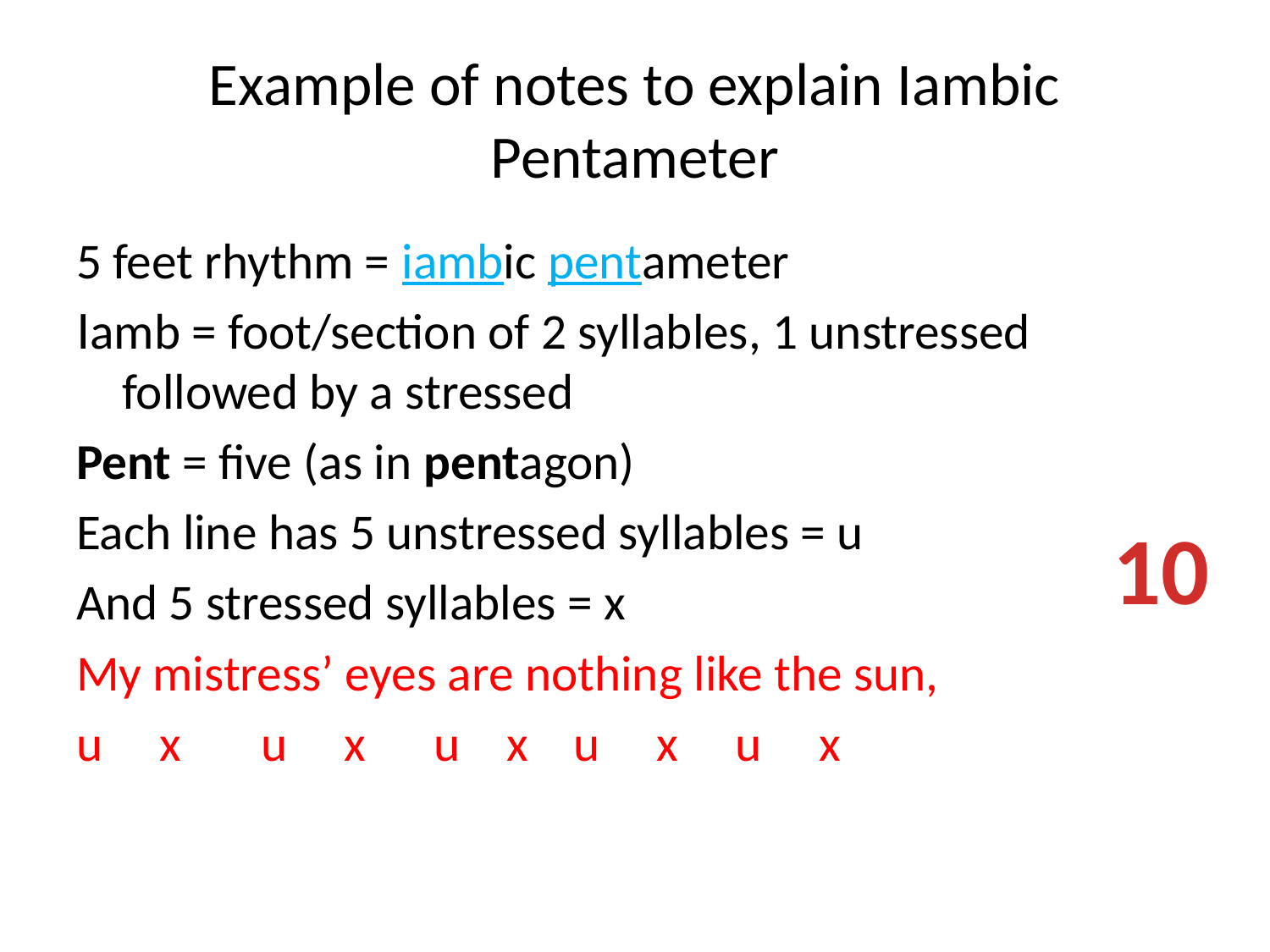

# Example of notes to explain Iambic Pentameter
5 feet rhythm = iambic pentameter
Iamb = foot/section of 2 syllables, 1 unstressed followed by a stressed
Pent = five (as in pentagon)
Each line has 5 unstressed syllables = u
And 5 stressed syllables = x
My mistress’ eyes are nothing like the sun,
u     x       u     x      u    x    u     x     u     x

10